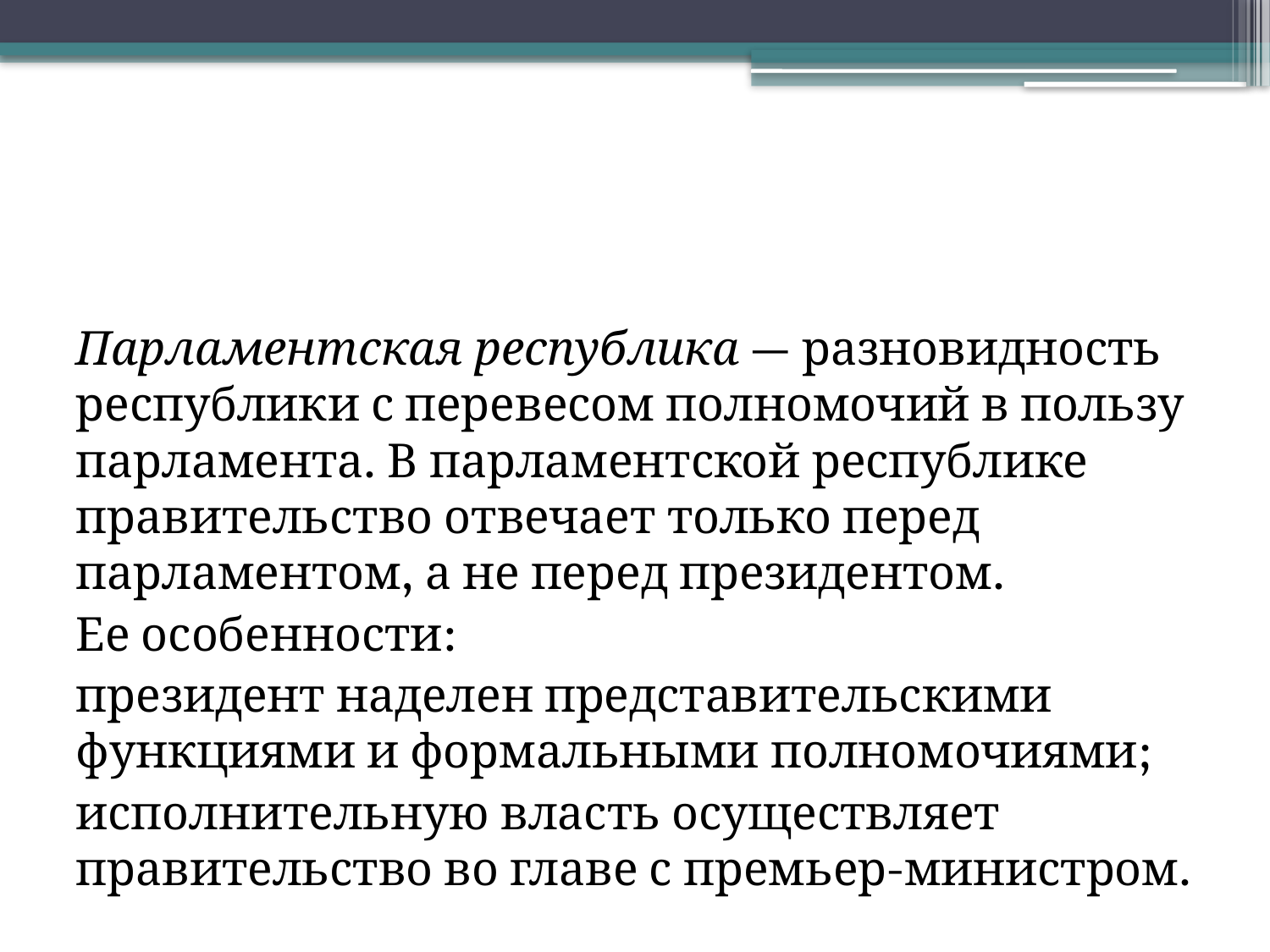

#
Парламентская республика — разновидность республики с перевесом полномочий в пользу парламента. В парламентской республике правительство отвечает только перед парламентом, а не перед президентом.
Ее особенности:
президент наделен представительскими функциями и формальными полномочиями;
исполнительную власть осуществляет правительство во главе с премьер-министром.